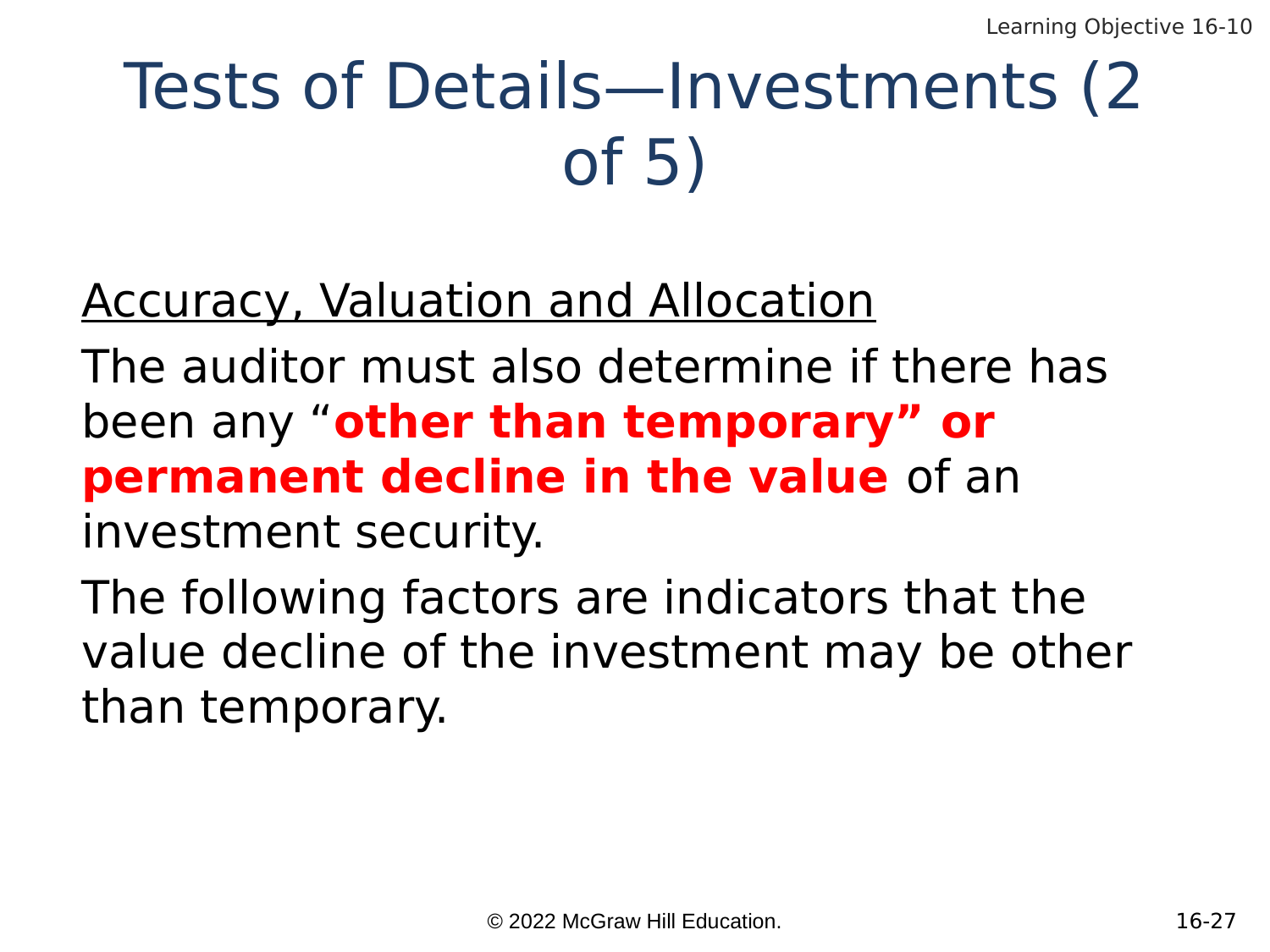

Learning Objective 16-10
# Tests of Details—Investments (2 of 5)
Accuracy, Valuation and Allocation
The auditor must also determine if there has been any “other than temporary” or permanent decline in the value of an investment security.
The following factors are indicators that the value decline of the investment may be other than temporary.